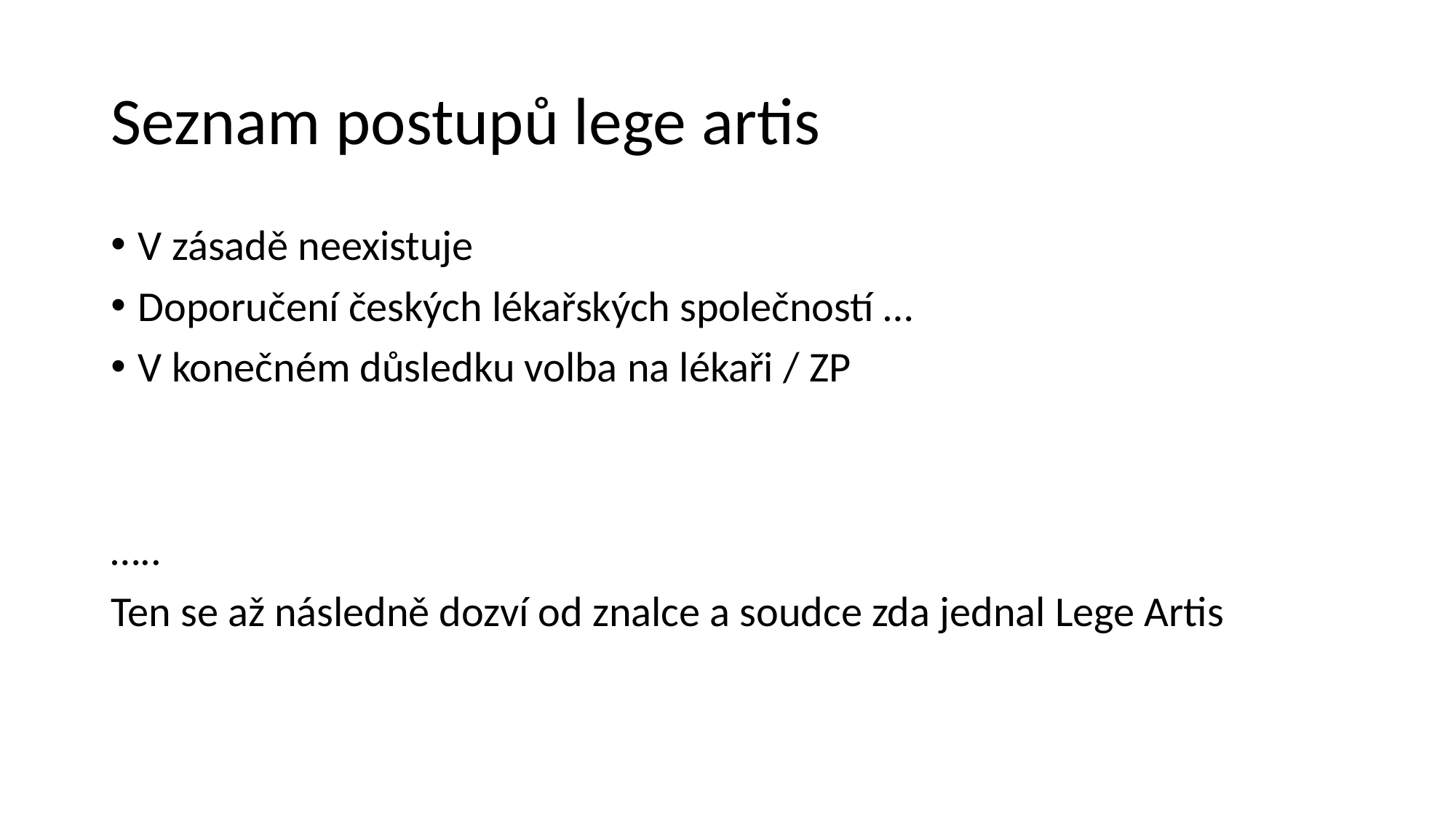

# Seznam postupů lege artis
V zásadě neexistuje
Doporučení českých lékařských společností …
V konečném důsledku volba na lékaři / ZP

…..
Ten se až následně dozví od znalce a soudce zda jednal Lege Artis